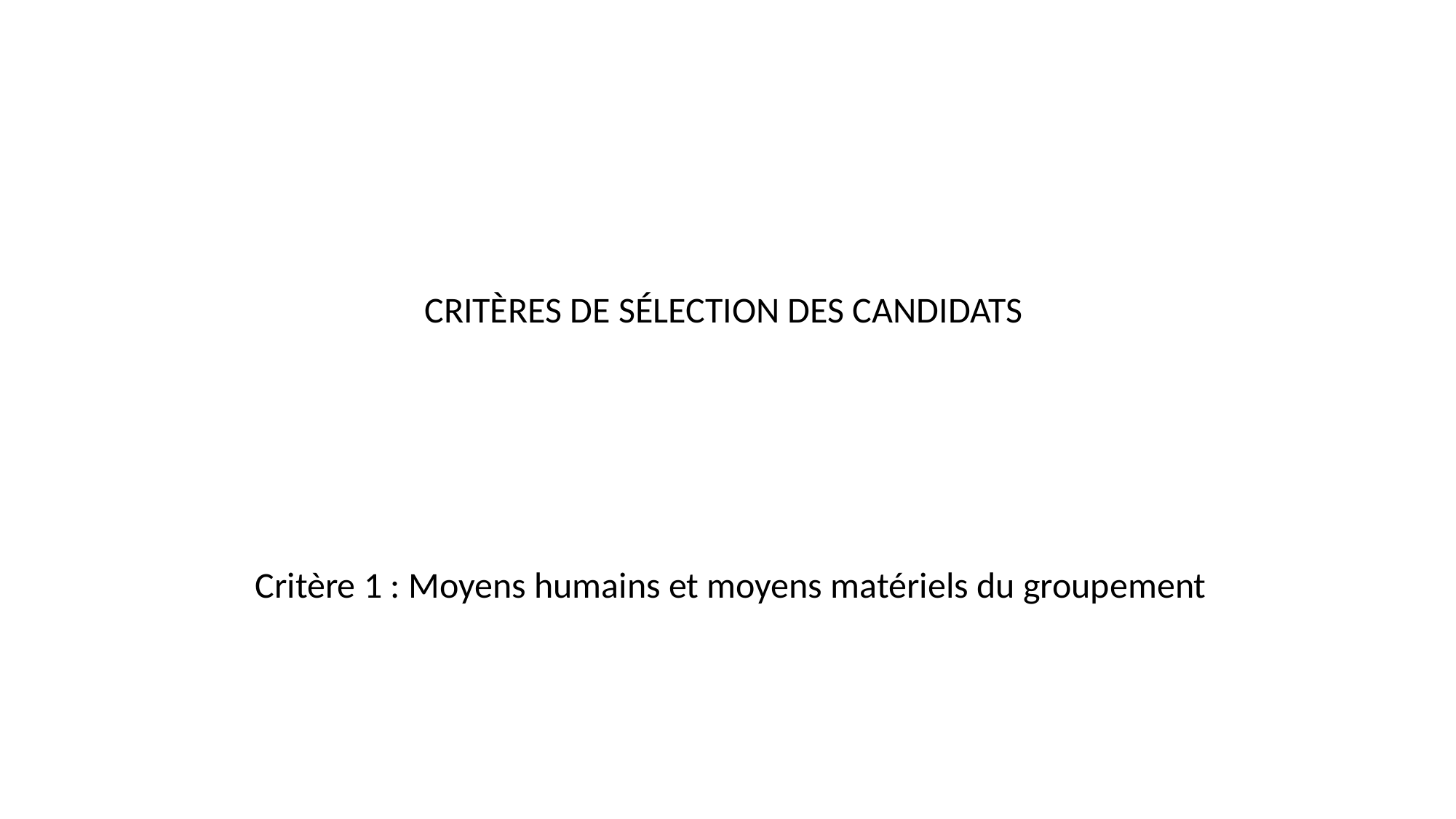

# CRITÈRES DE SÉLECTION DES CANDIDATS
Critère 1 : Moyens humains et moyens matériels du groupement